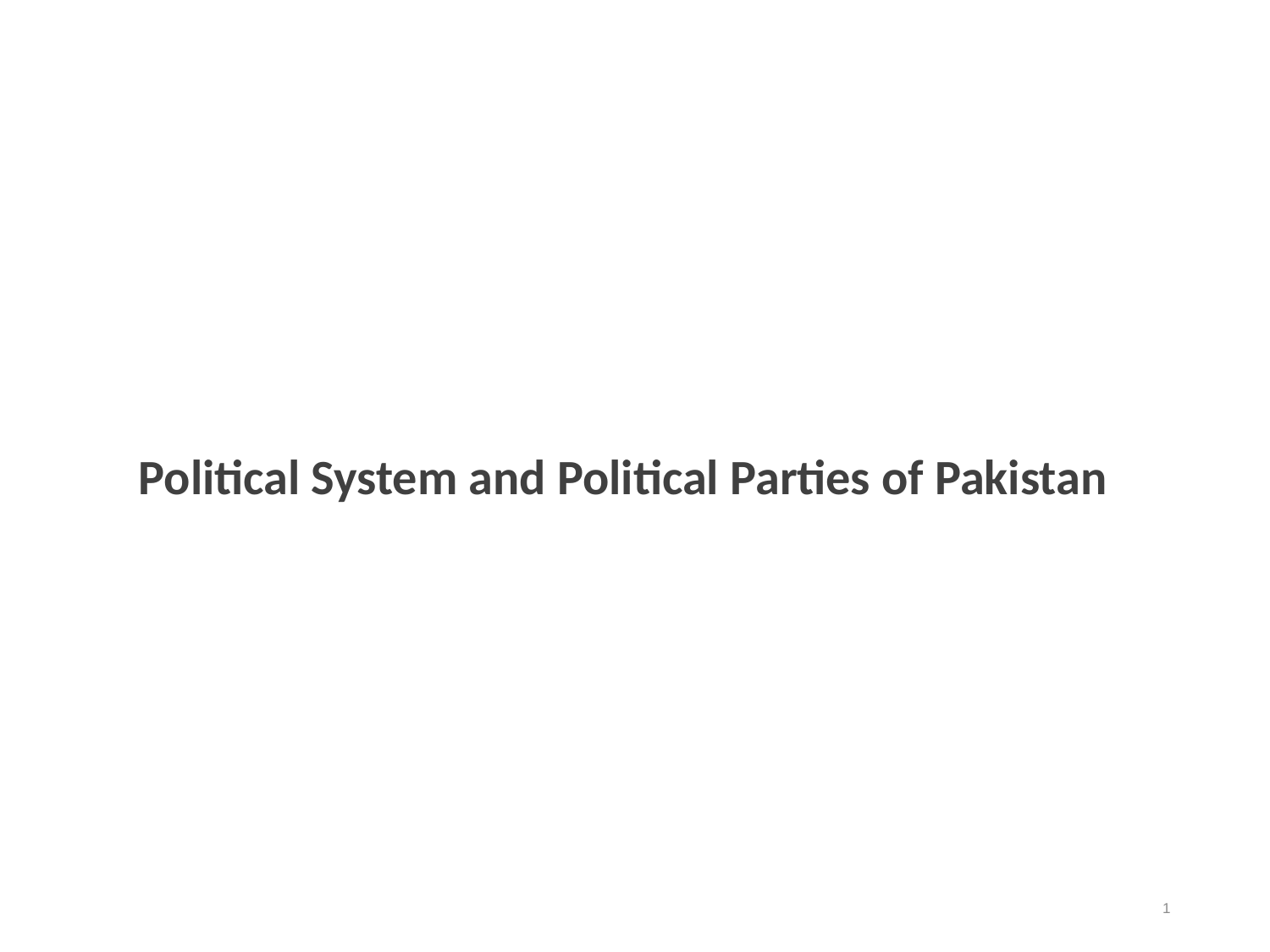

Political System and Political Parties of Pakistan

1